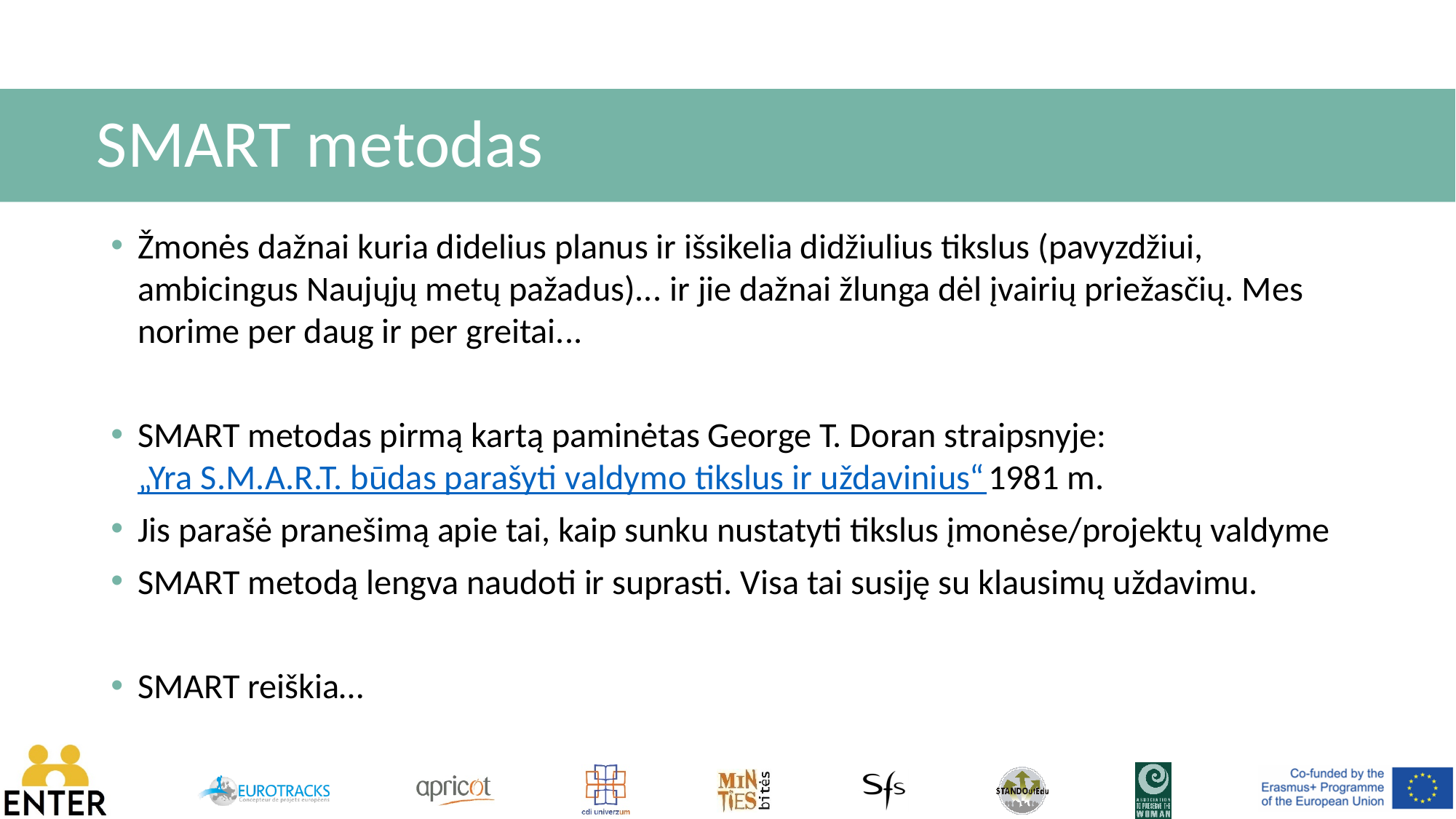

# SMART metodas
Žmonės dažnai kuria didelius planus ir išsikelia didžiulius tikslus (pavyzdžiui, ambicingus Naujųjų metų pažadus)... ir jie dažnai žlunga dėl įvairių priežasčių. Mes norime per daug ir per greitai...

SMART metodas pirmą kartą paminėtas George T. Doran straipsnyje: „Yra S.M.A.R.T. būdas parašyti valdymo tikslus ir uždavinius“ 1981 m.
Jis parašė pranešimą apie tai, kaip sunku nustatyti tikslus įmonėse/projektų valdyme
SMART metodą lengva naudoti ir suprasti. Visa tai susiję su klausimų uždavimu.

SMART reiškia…